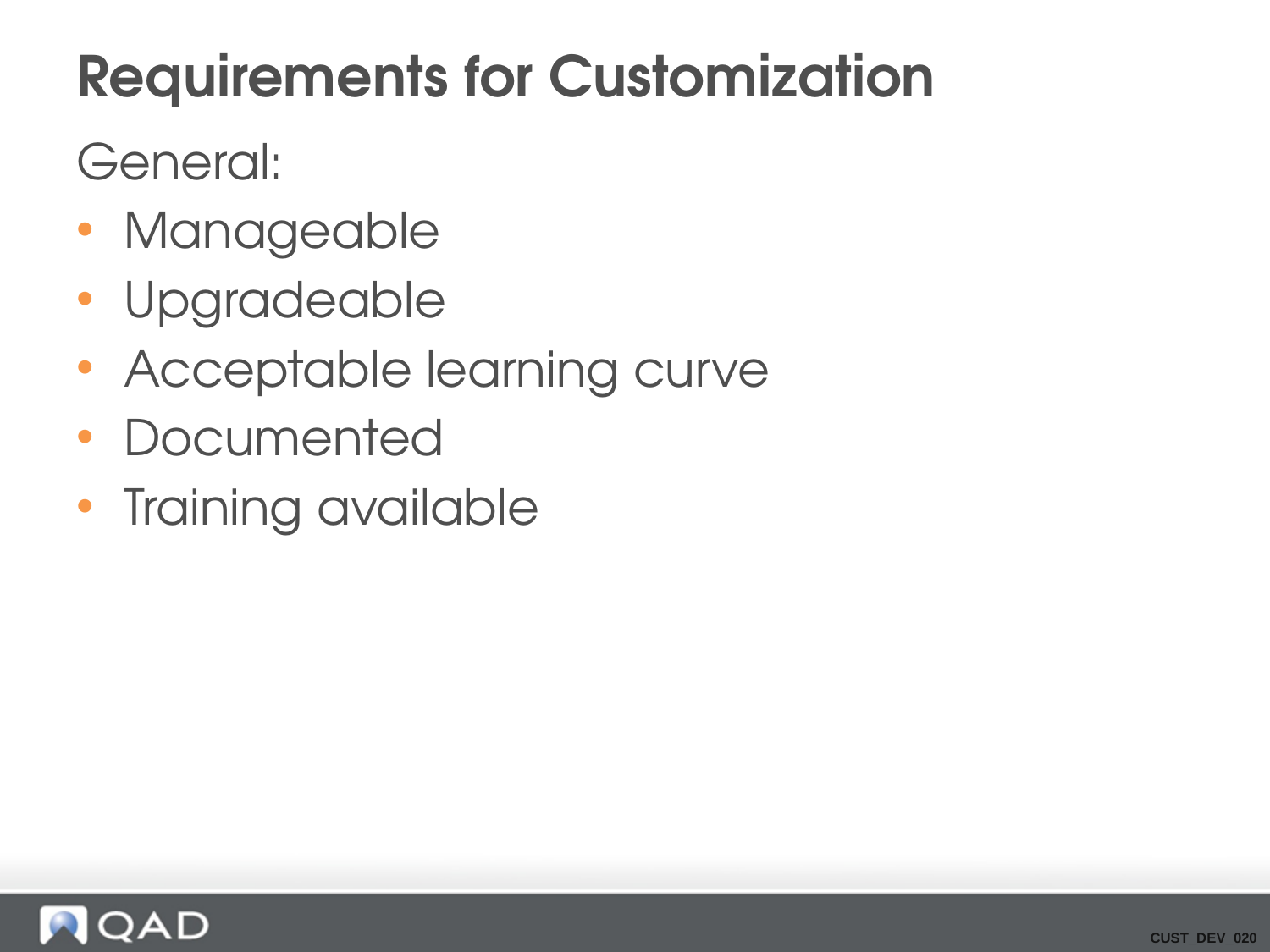

# Requirements for Customization
General:
Manageable
Upgradeable
Acceptable learning curve
Documented
Training available
CUST_DEV_020